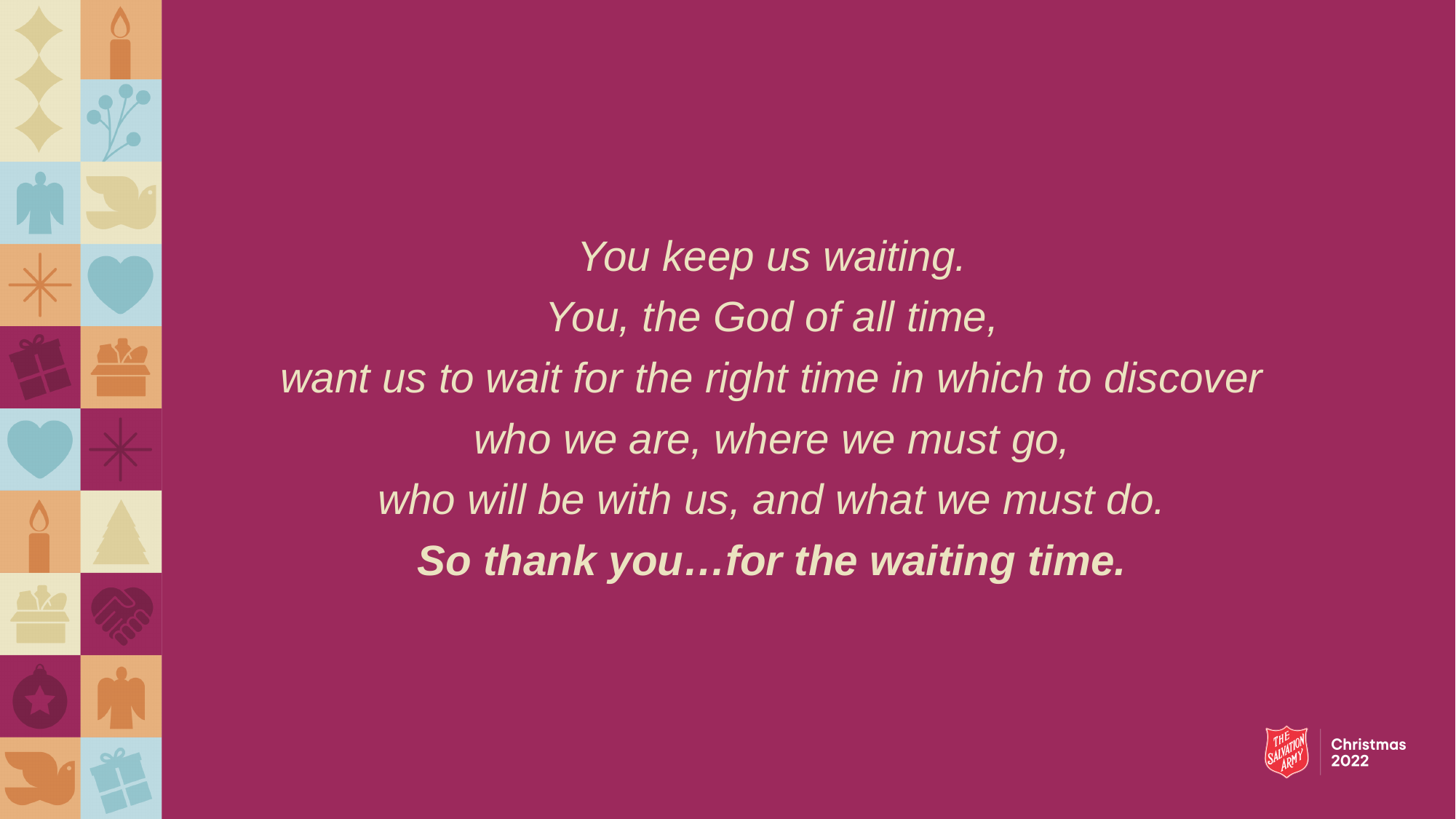

You keep us waiting.
You, the God of all time,
want us to wait for the right time in which to discover
who we are, where we must go,
who will be with us, and what we must do.
So thank you…for the waiting time.